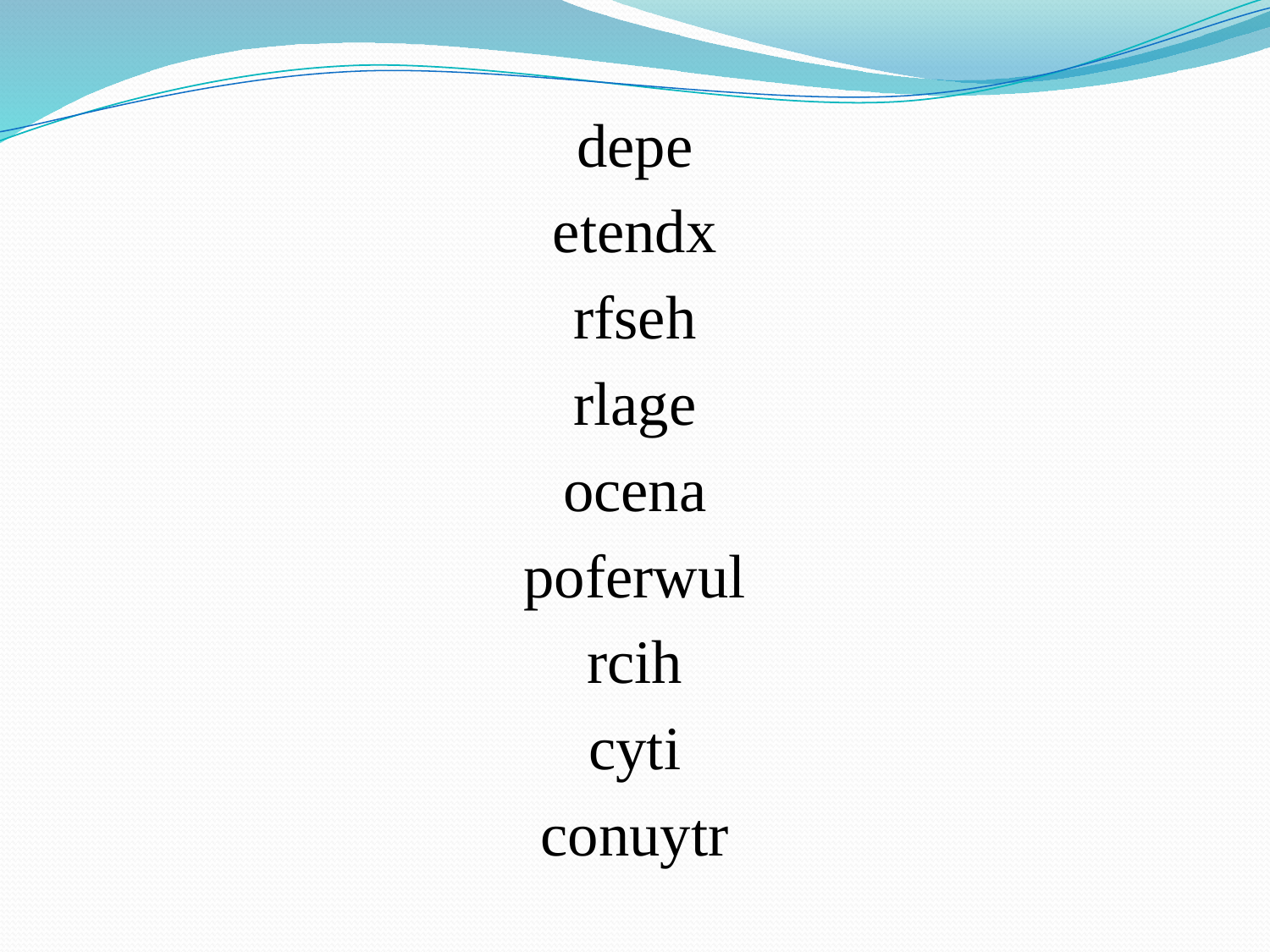

depe
etendx
rfseh
rlage
ocena
poferwul
rcih
cyti
conuytr